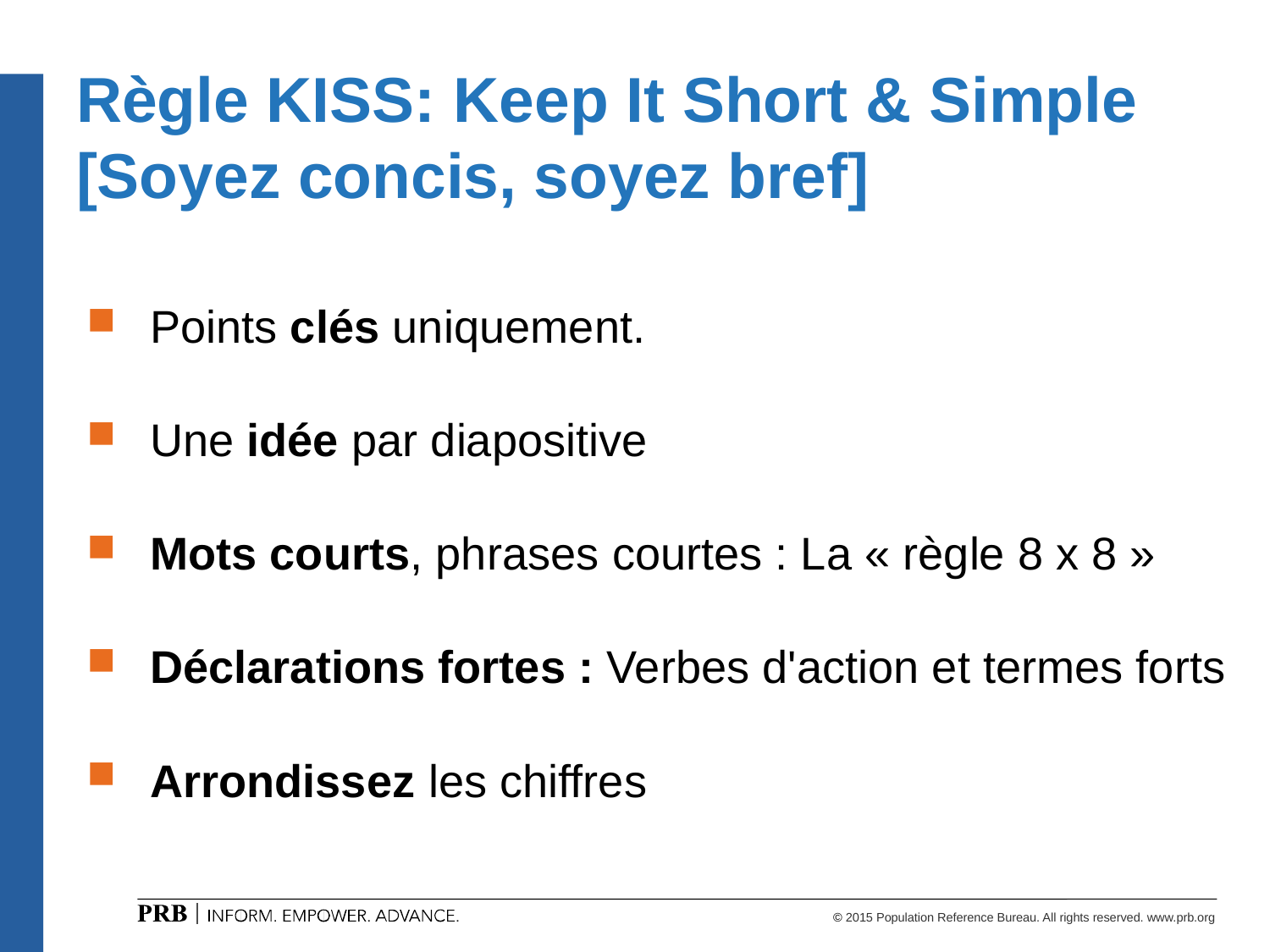

# Règle KISS: Keep It Short & Simple [Soyez concis, soyez bref]
Points clés uniquement.
Une idée par diapositive
Mots courts, phrases courtes : La « règle 8 x 8 »
Déclarations fortes : Verbes d'action et termes forts
Arrondissez les chiffres